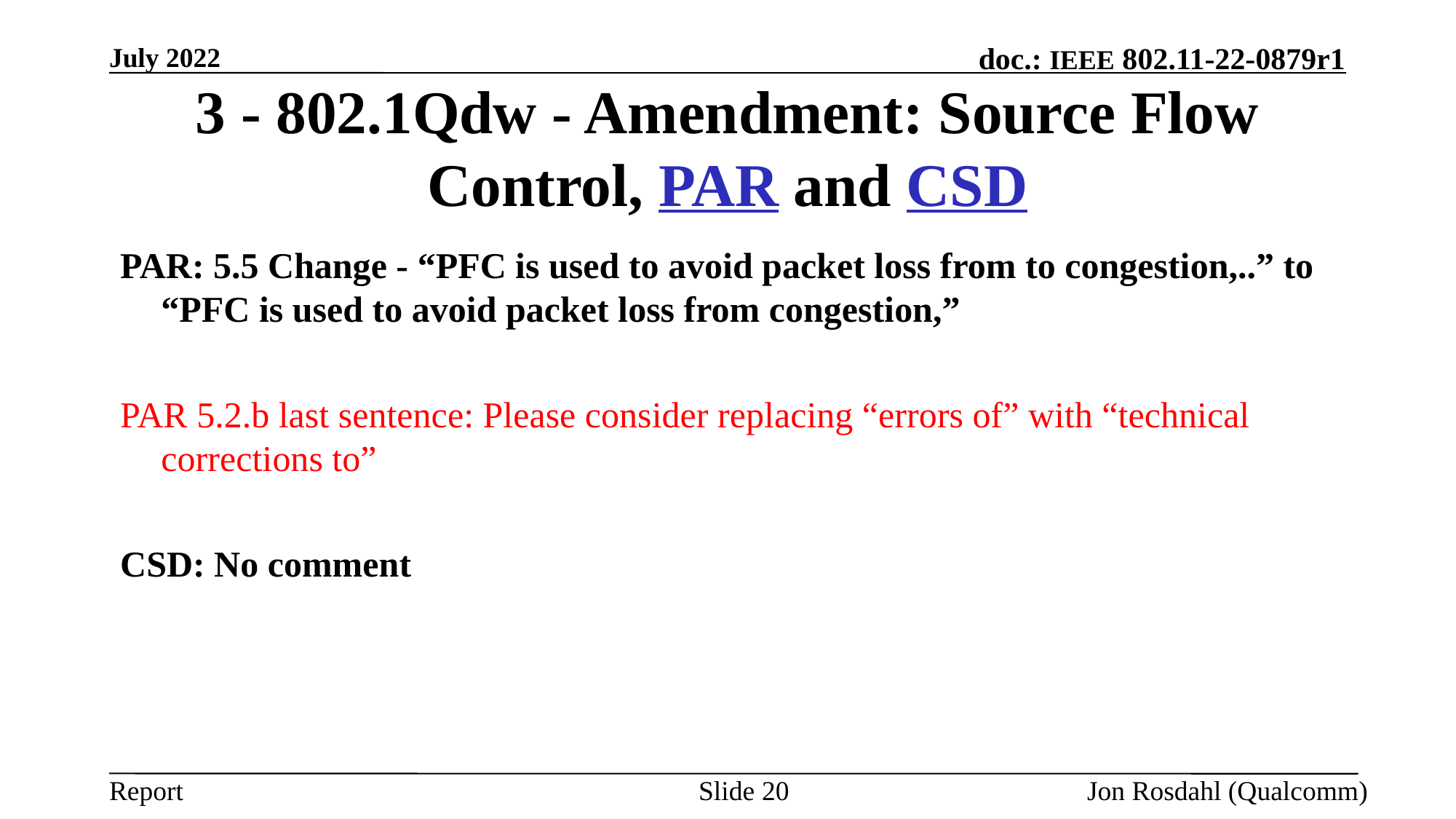

July 2022
# 3 - 802.1Qdw - Amendment: Source Flow Control, PAR and CSD
PAR: 5.5 Change - “PFC is used to avoid packet loss from to congestion,..” to “PFC is used to avoid packet loss from congestion,”

PAR 5.2.b last sentence: Please consider replacing “errors of” with “technical corrections to”

CSD: No comment
Slide 20
Jon Rosdahl (Qualcomm)